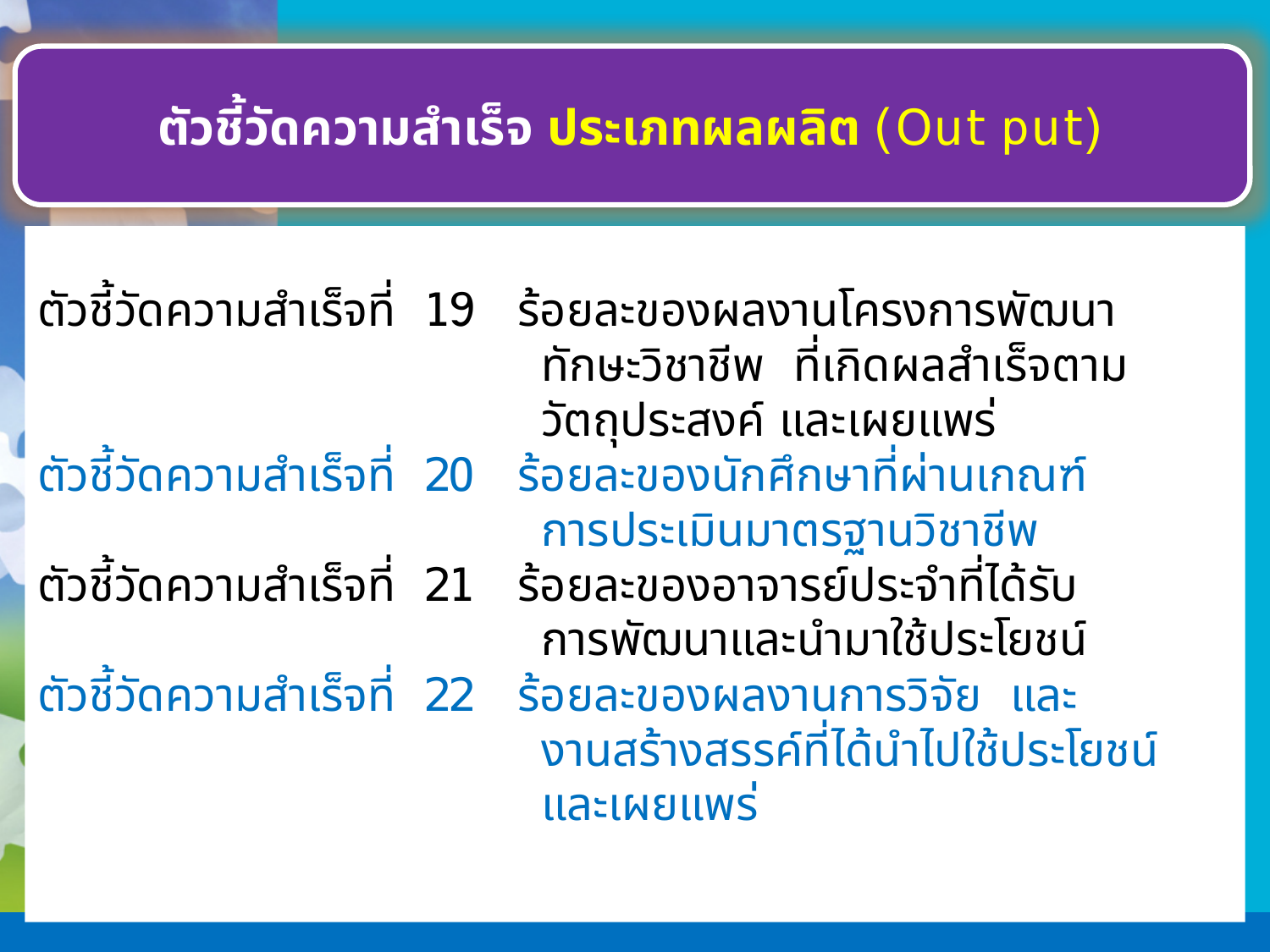

ตัวชี้วัดความสำเร็จ ประเภทผลผลิต (Out put)

ตัวชี้วัดความสำเร็จที่  19   ร้อยละของผลงานโครงการพัฒนา
                                   ทักษะวิชาชีพ  ที่เกิดผลสำเร็จตาม
                                   วัตถุประสงค์ และเผยแพร่
ตัวชี้วัดความสำเร็จที่  20   ร้อยละของนักศึกษาที่ผ่านเกณฑ์
                                   การประเมินมาตรฐานวิชาชีพ
ตัวชี้วัดความสำเร็จที่  21   ร้อยละของอาจารย์ประจำที่ได้รับ
                                   การพัฒนาและนำมาใช้ประโยชน์
ตัวชี้วัดความสำเร็จที่  22   ร้อยละของผลงานการวิจัย  และ
                                   งานสร้างสรรค์ที่ได้นำไปใช้ประโยชน์
                                   และเผยแพร่

การประกันคุณภาพ สถาบันภาคกลาง 2 (27-28 เม.ย. 60)
33